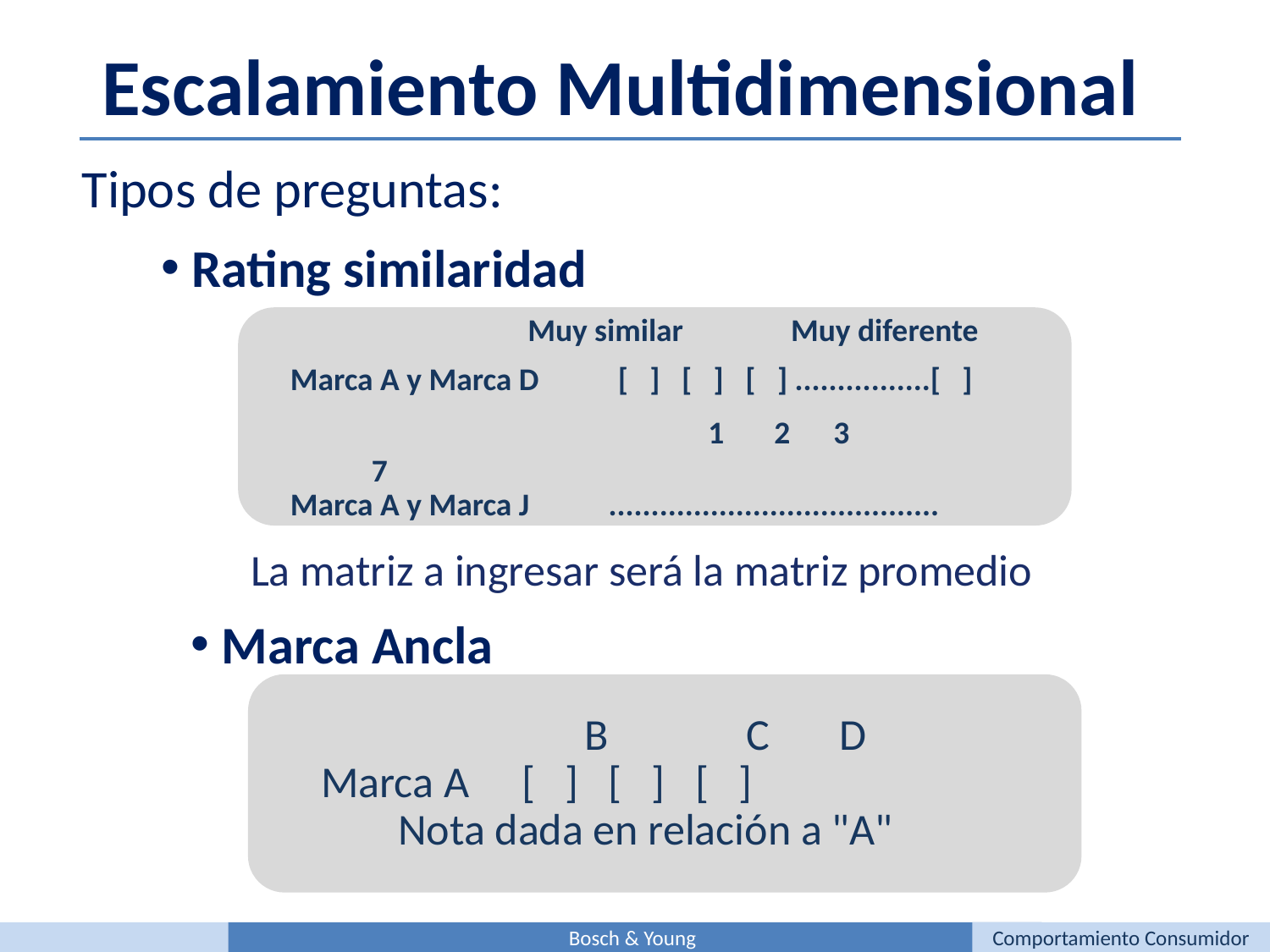

Escalamiento Multidimensional
Tipos de preguntas:
 Rating similaridad

                                 Muy similar               Muy diferente
Marca A y Marca D       [   ]   [   ]   [   ] ................[   ]
   			        1       2      3                     7
Marca A y Marca J           .......................................
La matriz a ingresar será la matriz promedio
 Marca Ancla
                                       B	  C       D
     Marca A	     [   ]   [   ]   [   ]
Nota dada en relación a "A"

Bosch & Young
Comportamiento Consumidor